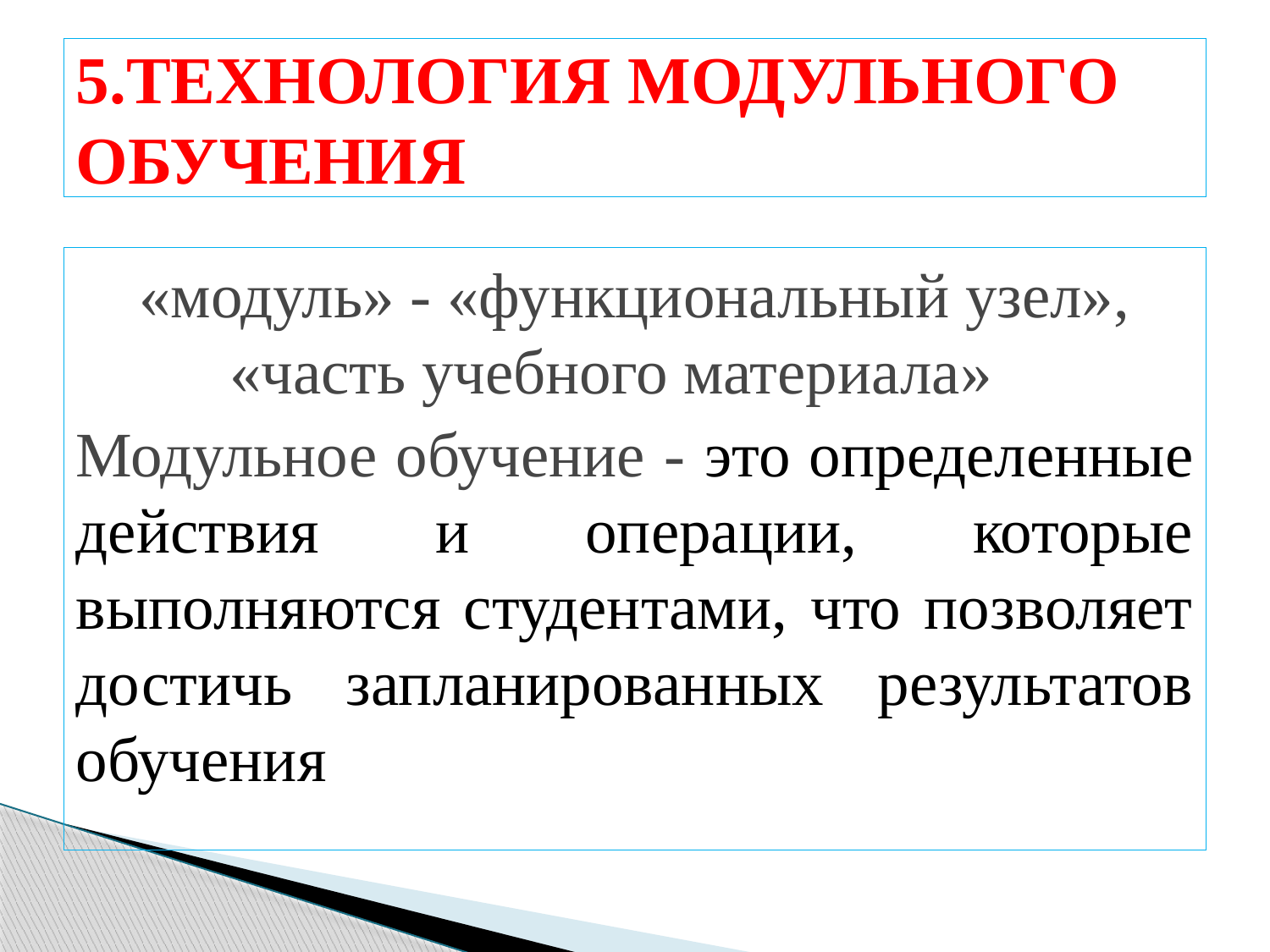

# 5.ТЕХНОЛОГИЯ МОДУЛЬНОГО ОБУЧЕНИЯ
«модуль» - «функциональный узел», «часть учебного материала»
Модульное обучение - это определенные действия и операции, которые выполняются студентами, что позволяет достичь запланированных результатов обучения